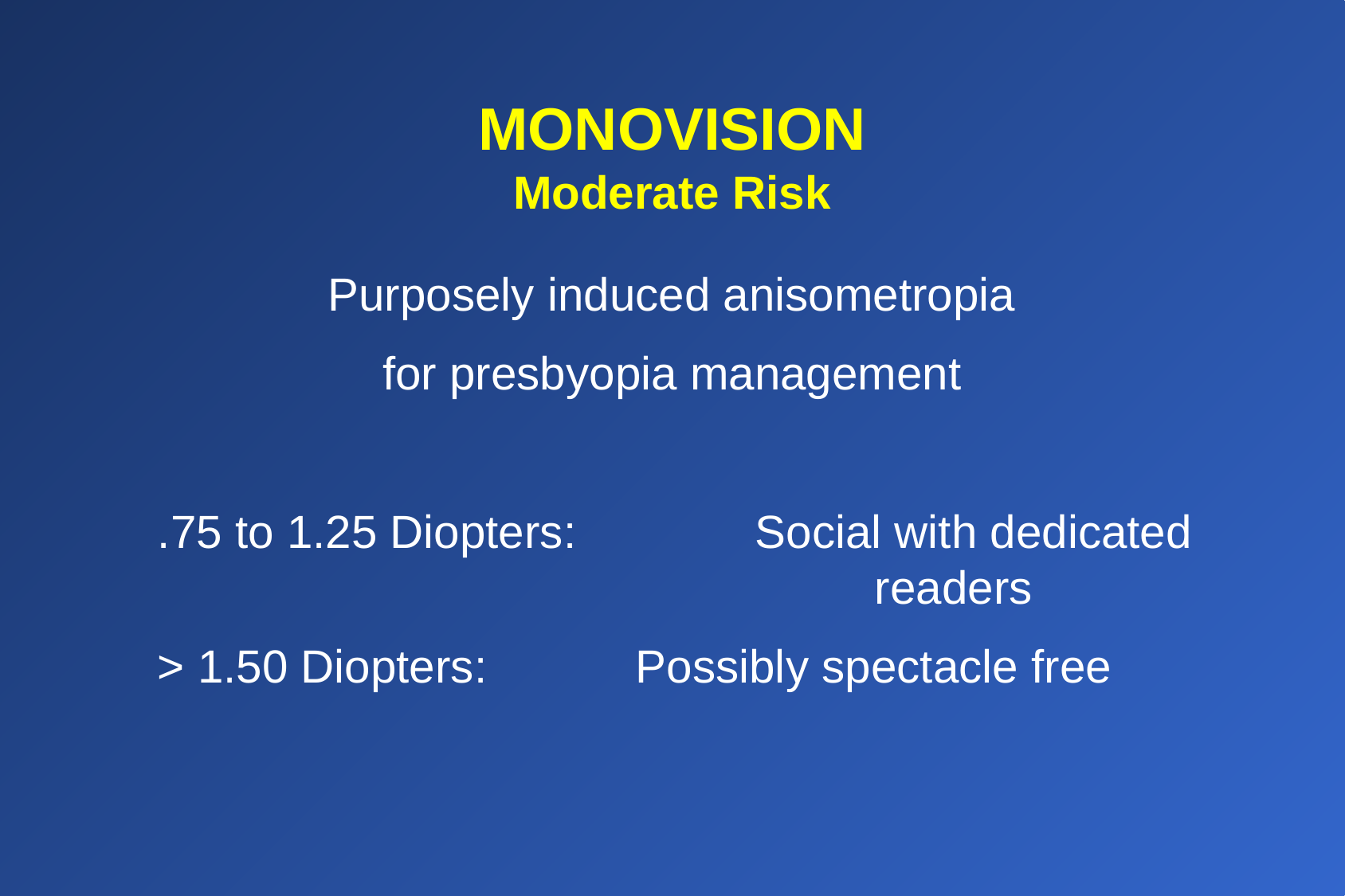

# MONOVISION Moderate Risk
Purposely induced anisometropia
for presbyopia management

	.75 to 1.25 Diopters: 		Social with dedicated 						readers
	> 1.50 Diopters:		Possibly spectacle free